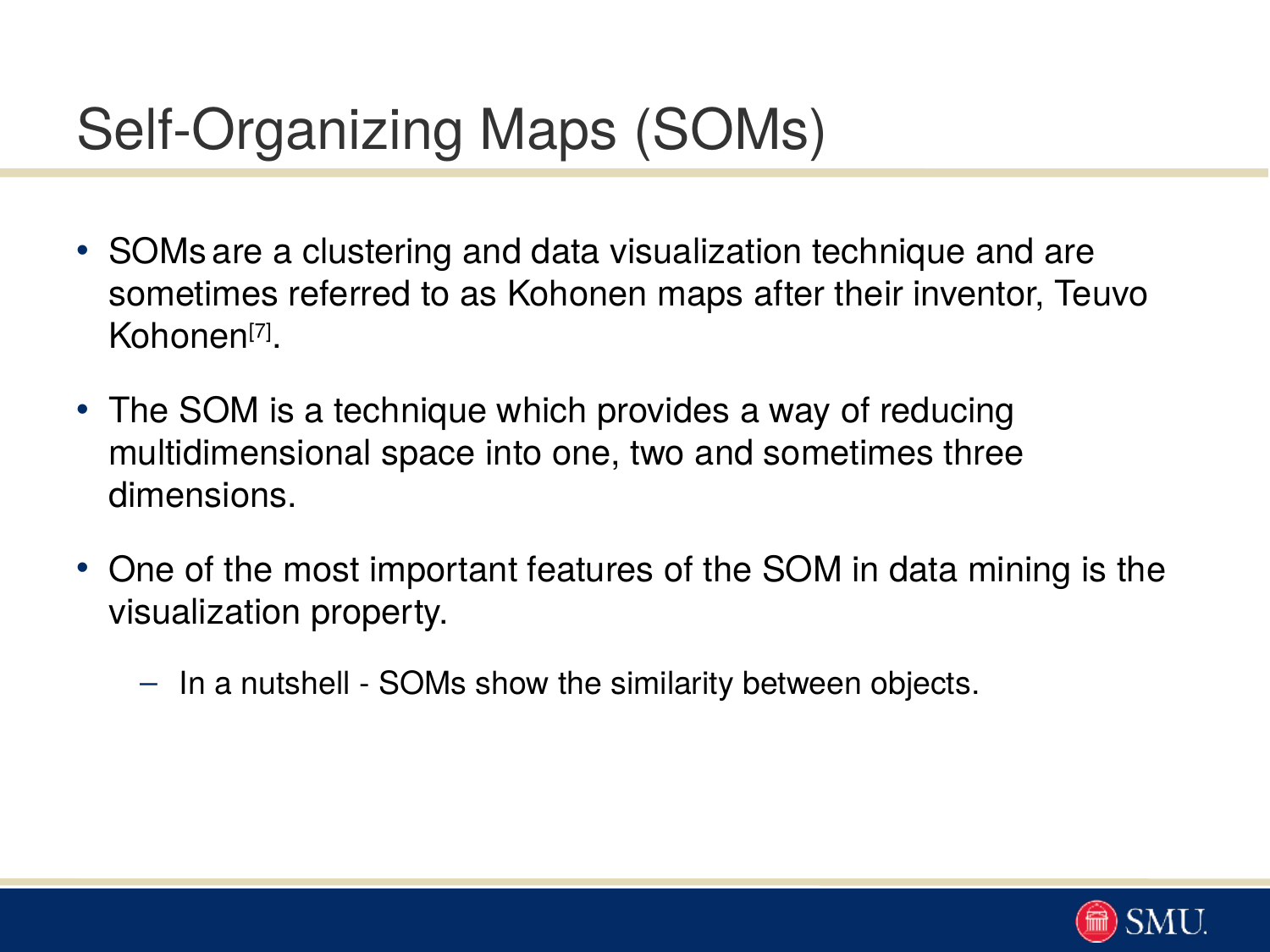

# Self-Organizing Maps (SOMs)
SOMs are a clustering and data visualization technique and are sometimes referred to as Kohonen maps after their inventor, Teuvo Kohonen[7].
The SOM is a technique which provides a way of reducing multidimensional space into one, two and sometimes three dimensions.
One of the most important features of the SOM in data mining is the visualization property.
In a nutshell - SOMs show the similarity between objects.